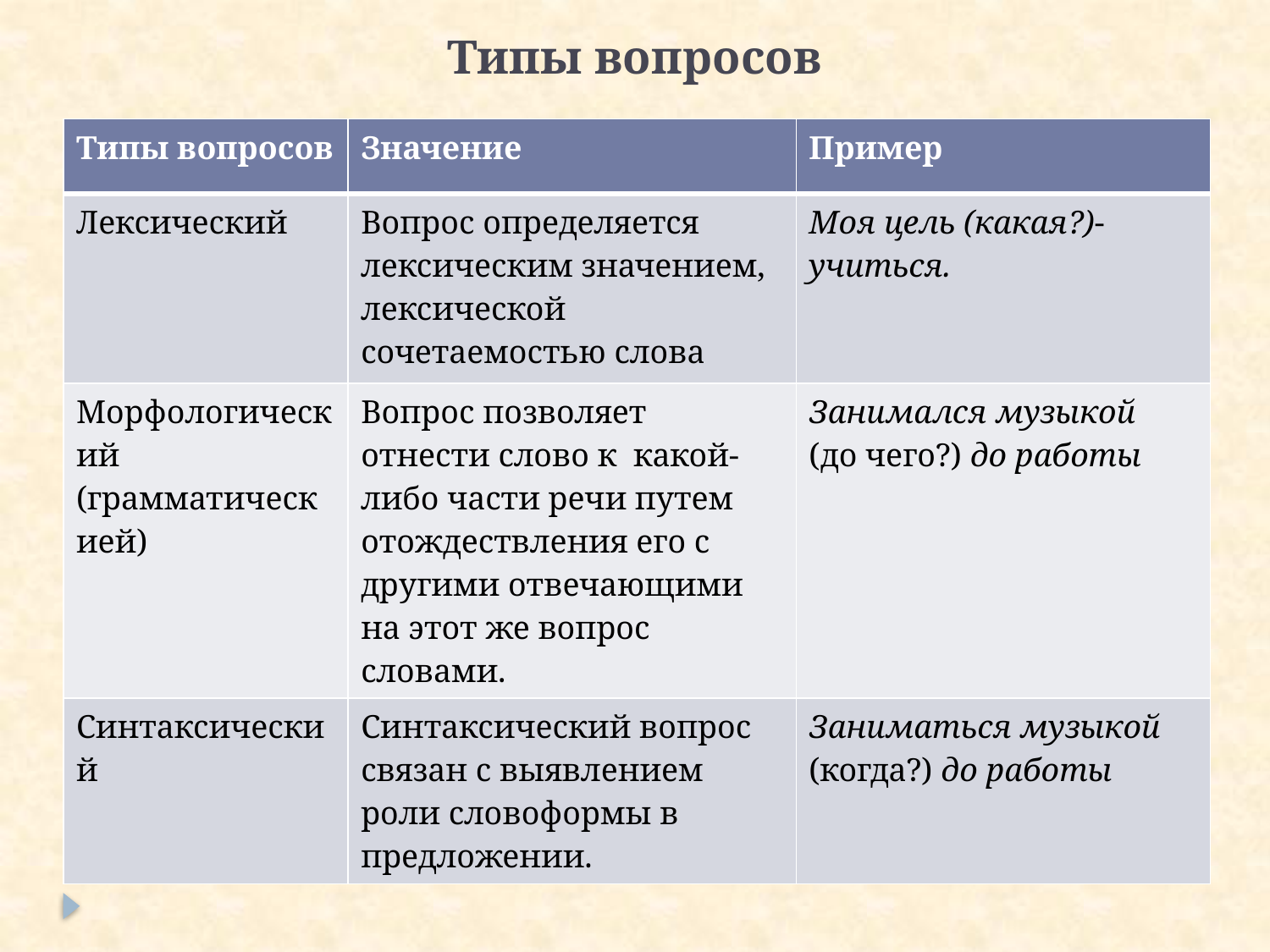

# Типы вопросов
| Типы вопросов | Значение | Пример |
| --- | --- | --- |
| Лексический | Вопрос определяется лексическим значением, лексической сочетаемостью слова | Моя цель (какая?)- учиться. |
| Морфологический (грамматическией) | Вопрос позволяет отнести слово к какой-либо части речи путем отождествления его с другими отвечающими на этот же вопрос словами. | Занимался музыкой (до чего?) до работы |
| Синтаксический | Синтаксический вопрос связан с выявлением роли словоформы в предложении. | Заниматься музыкой (когда?) до работы |